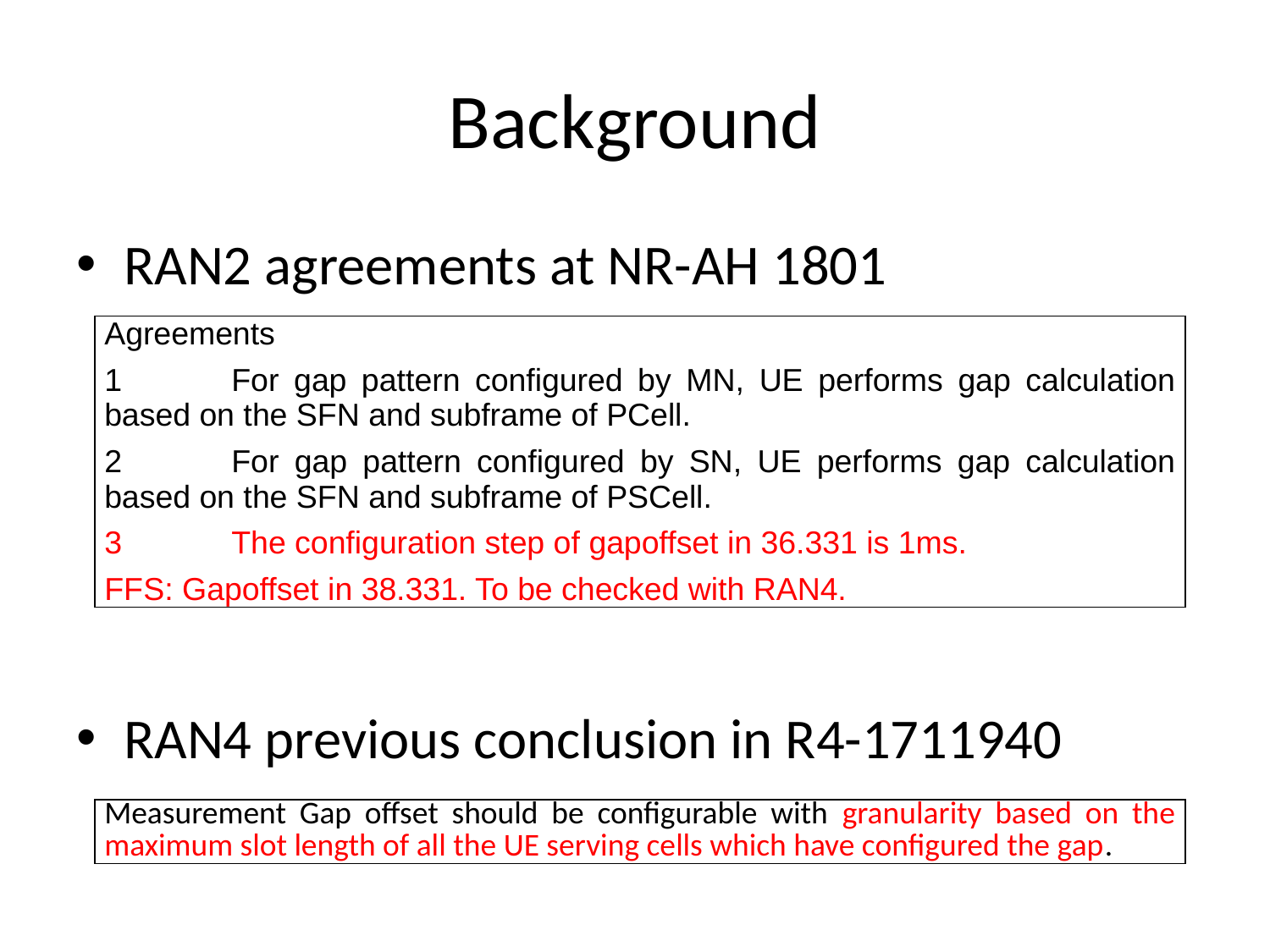

# Background
RAN2 agreements at NR-AH 1801

RAN4 previous conclusion in R4-1711940

| Agreements 1 For gap pattern configured by MN, UE performs gap calculation based on the SFN and subframe of PCell. 2 For gap pattern configured by SN, UE performs gap calculation based on the SFN and subframe of PSCell. 3 The configuration step of gapoffset in 36.331 is 1ms. FFS: Gapoffset in 38.331. To be checked with RAN4. |
| --- |
| Measurement Gap offset should be configurable with granularity based on the maximum slot length of all the UE serving cells which have configured the gap. |
| --- |